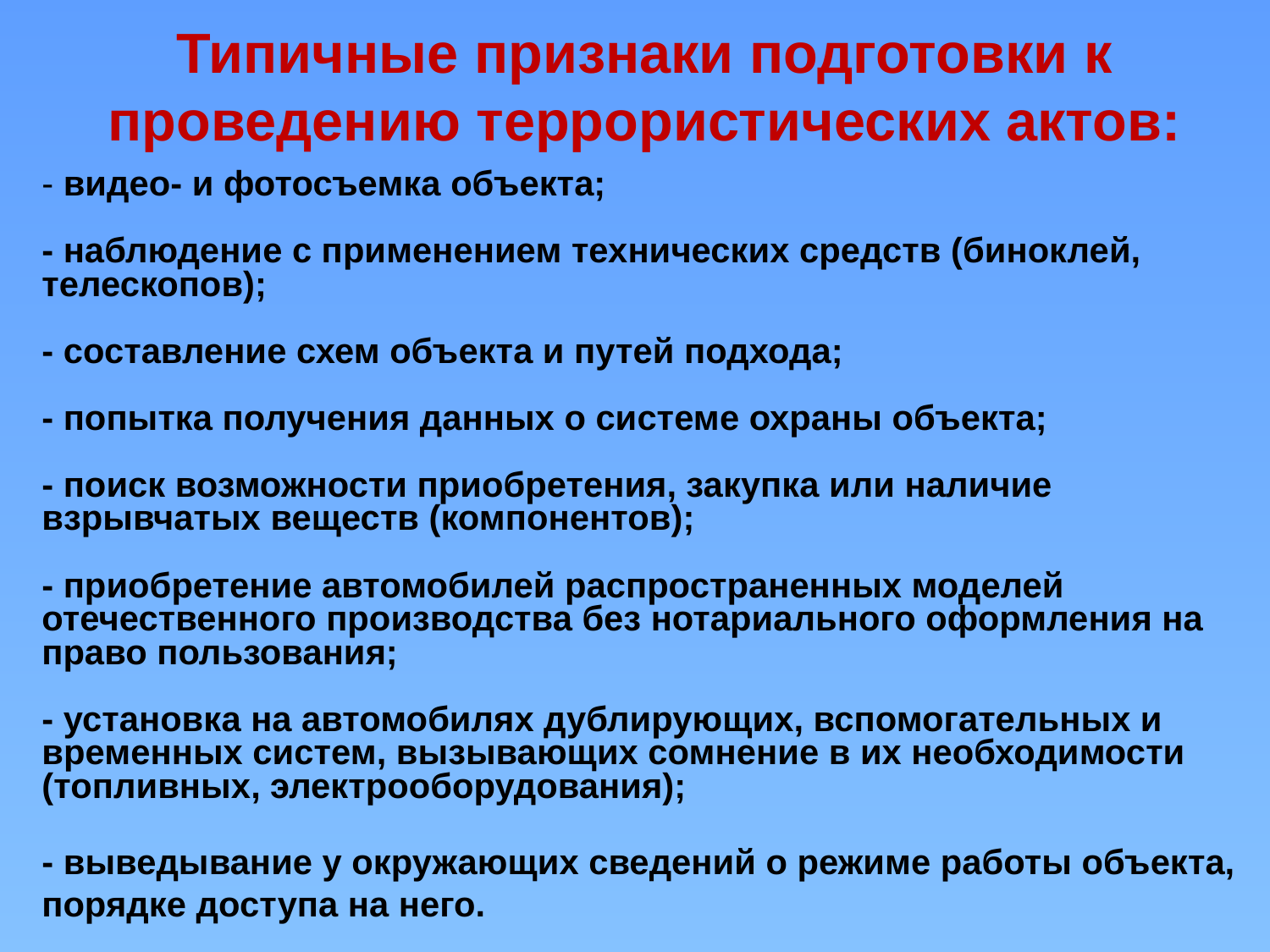

Типичные признаки подготовки к проведению террористических актов:

- видео- и фотосъемка объекта;
- наблюдение с применением технических средств (биноклей, телескопов);
- составление схем объекта и путей подхода;
- попытка получения данных о системе охраны объекта;
- поиск возможности приобретения, закупка или наличие взрывчатых веществ (компонентов);
- приобретение автомобилей распространенных моделей отечественного производства без нотариального оформления на право пользования;
- установка на автомобилях дублирующих, вспомогательных и временных систем, вызывающих сомнение в их необходимости (топливных, электрооборудования);

- выведывание у окружающих сведений о режиме работы объекта, порядке доступа на него.